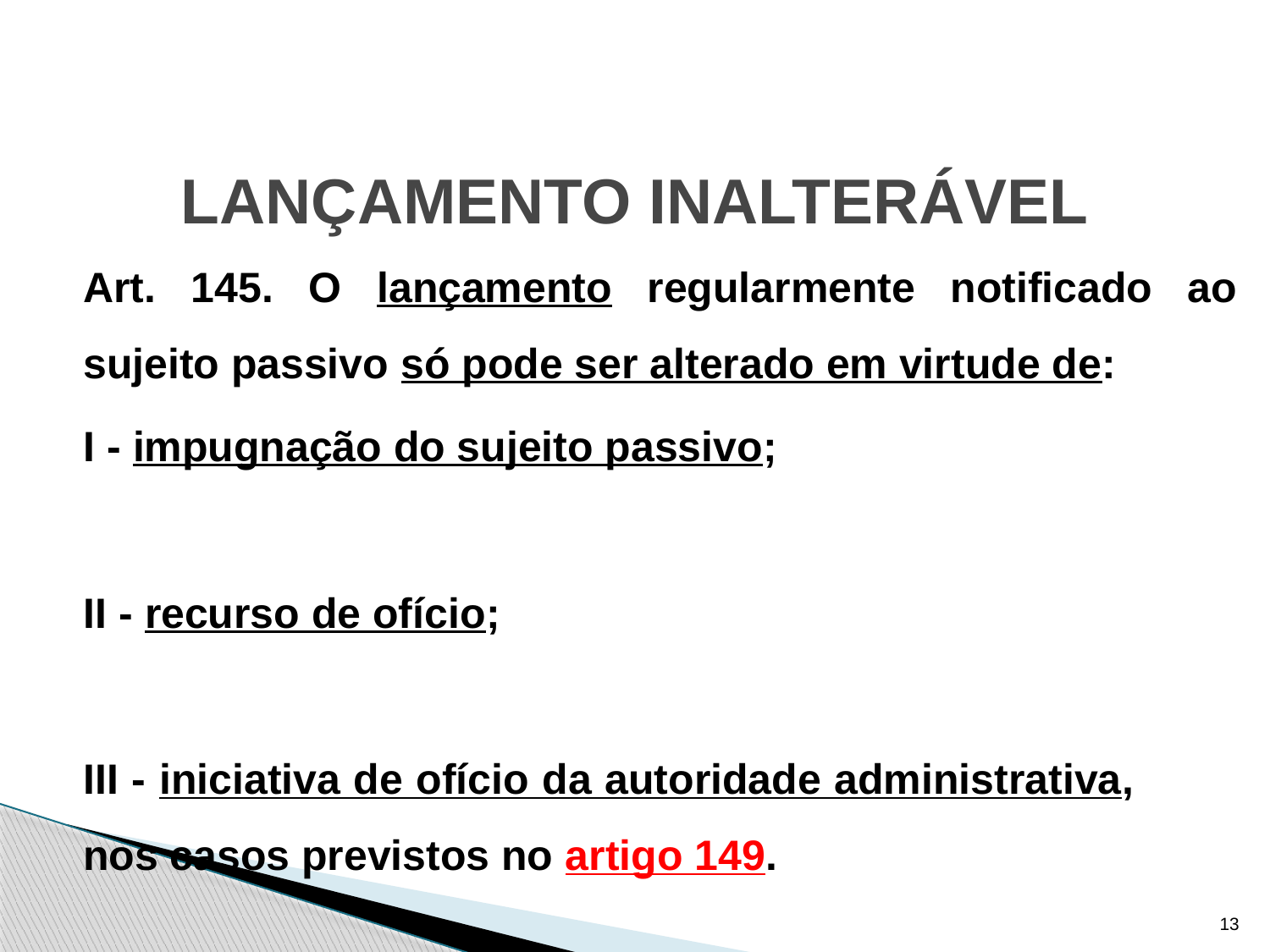

# LANÇAMENTO INALTERÁVEL
	Art. 145. O lançamento regularmente notificado ao sujeito passivo só pode ser alterado em virtude de:
	I - impugnação do sujeito passivo;

	II - recurso de ofício;

	III - iniciativa de ofício da autoridade administrativa, 	nos casos previstos no artigo 149.

(CTN)

13